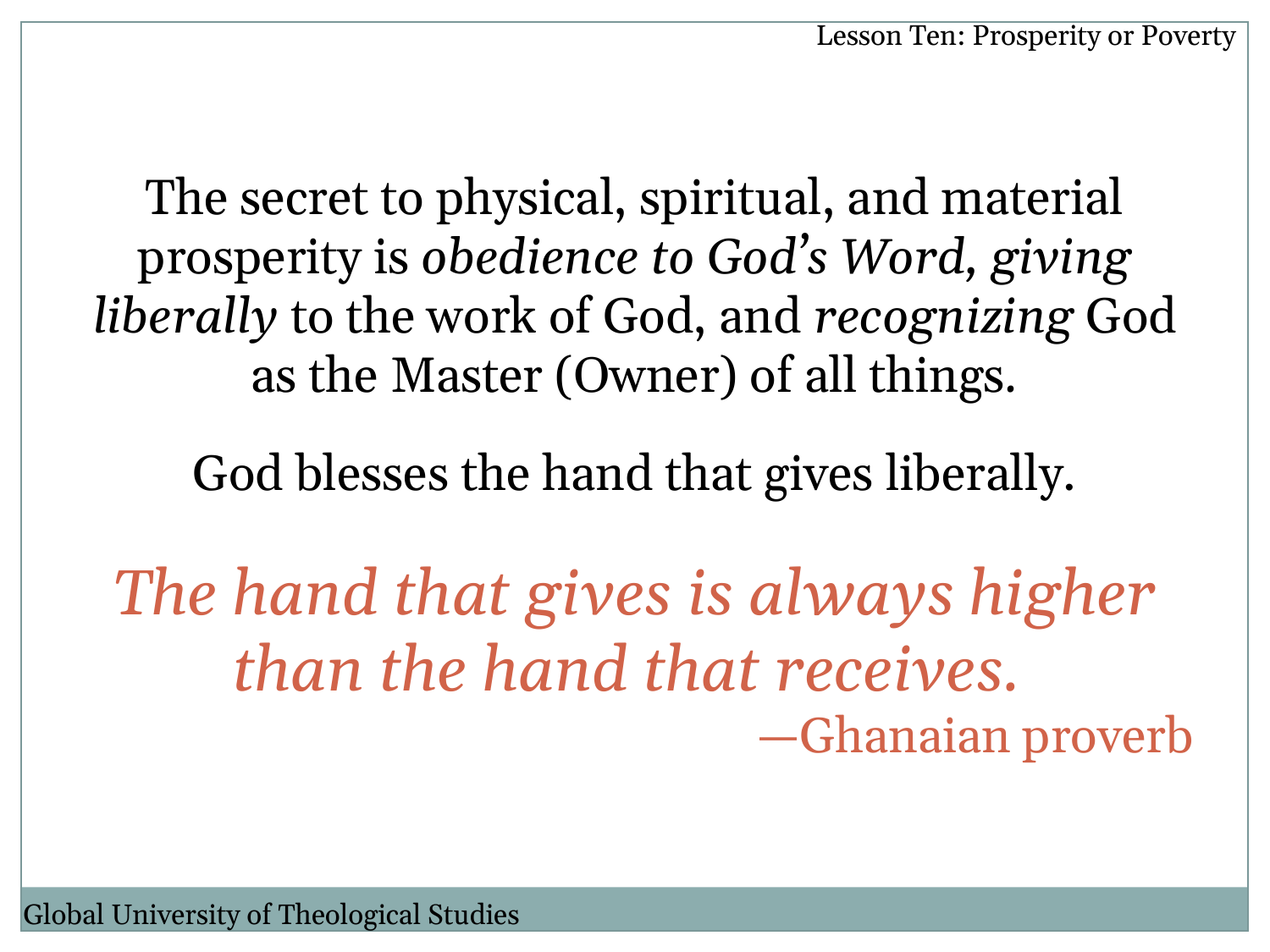

Lesson Ten: Prosperity or Poverty
The secret to physical, spiritual, and material prosperity is obedience to God’s Word, giving liberally to the work of God, and recognizing God as the Master (Owner) of all things.
God blesses the hand that gives liberally.
The hand that gives is always higher than the hand that receives.
—Ghanaian proverb
Global University of Theological Studies